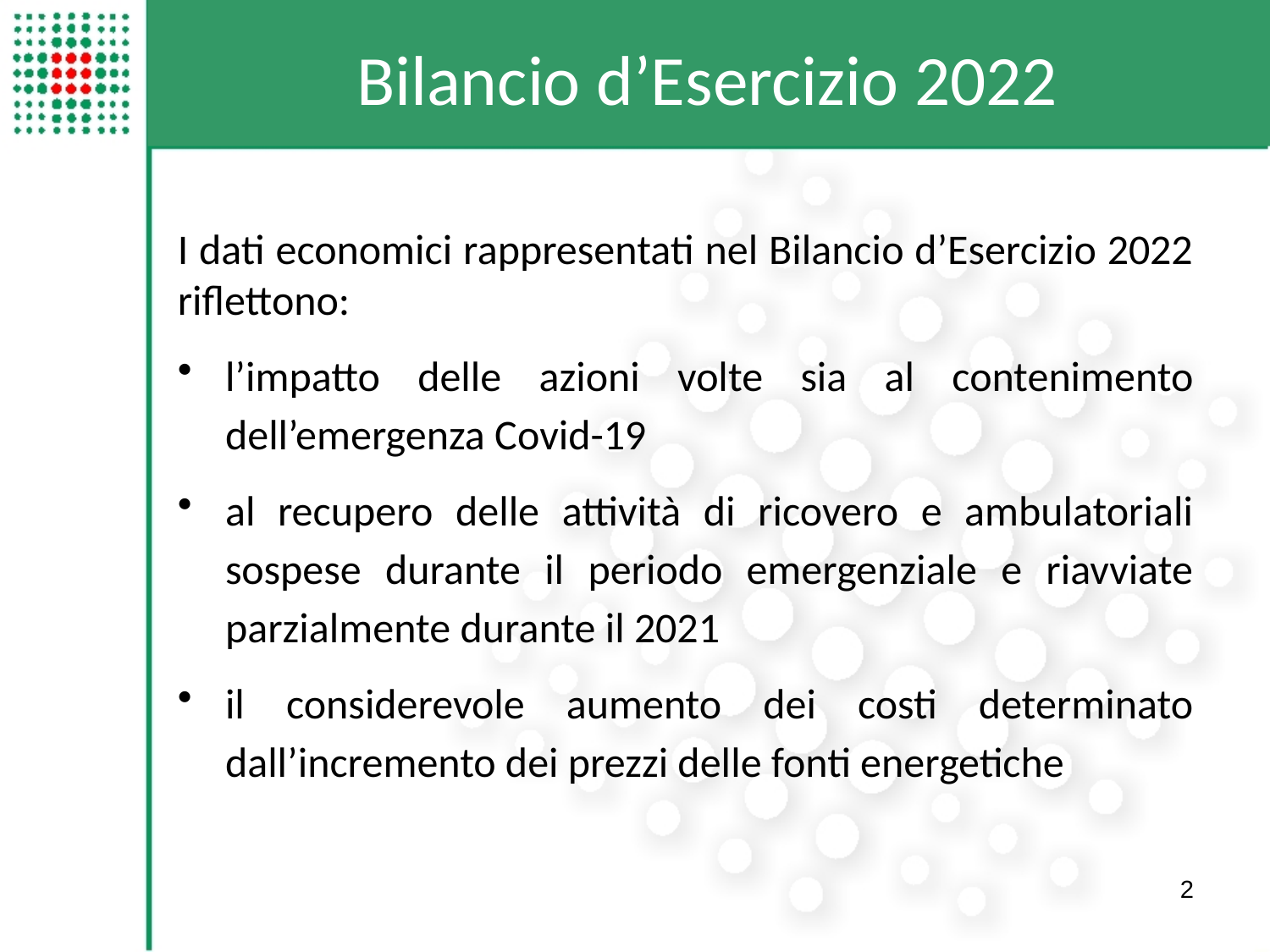

Bilancio d’Esercizio 2022
I dati economici rappresentati nel Bilancio d’Esercizio 2022 riflettono:
l’impatto delle azioni volte sia al contenimento dell’emergenza Covid-19
al recupero delle attività di ricovero e ambulatoriali sospese durante il periodo emergenziale e riavviate parzialmente durante il 2021
il considerevole aumento dei costi determinato dall’incremento dei prezzi delle fonti energetiche
2